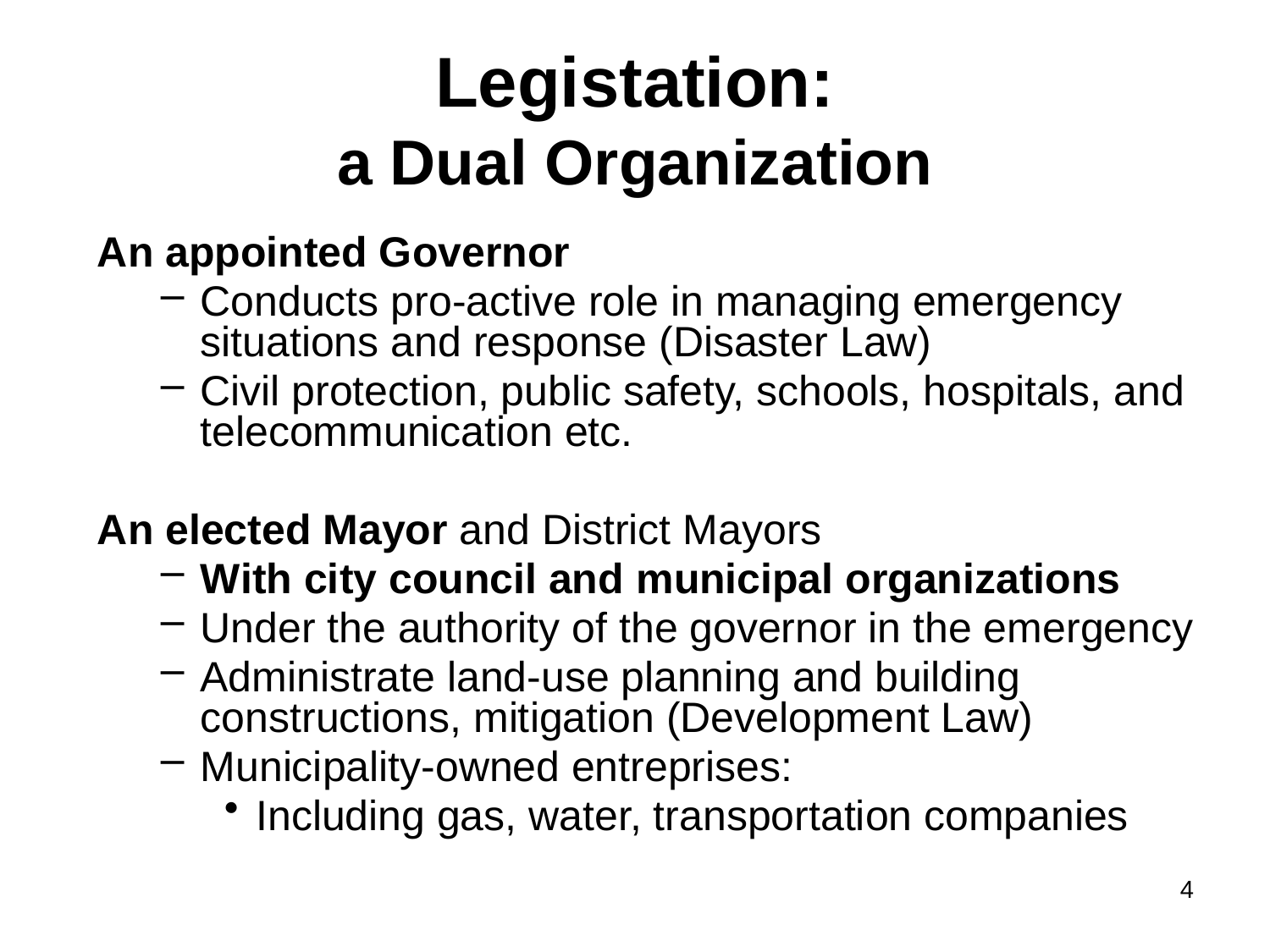

# Legistation: a Dual Organization

An appointed Governor
Conducts pro-active role in managing emergency situations and response (Disaster Law)
Civil protection, public safety, schools, hospitals, and telecommunication etc.

An elected Mayor and District Mayors
With city council and municipal organizations
Under the authority of the governor in the emergency
Administrate land-use planning and building constructions, mitigation (Development Law)
Municipality-owned entreprises:
Including gas, water, transportation companies
4